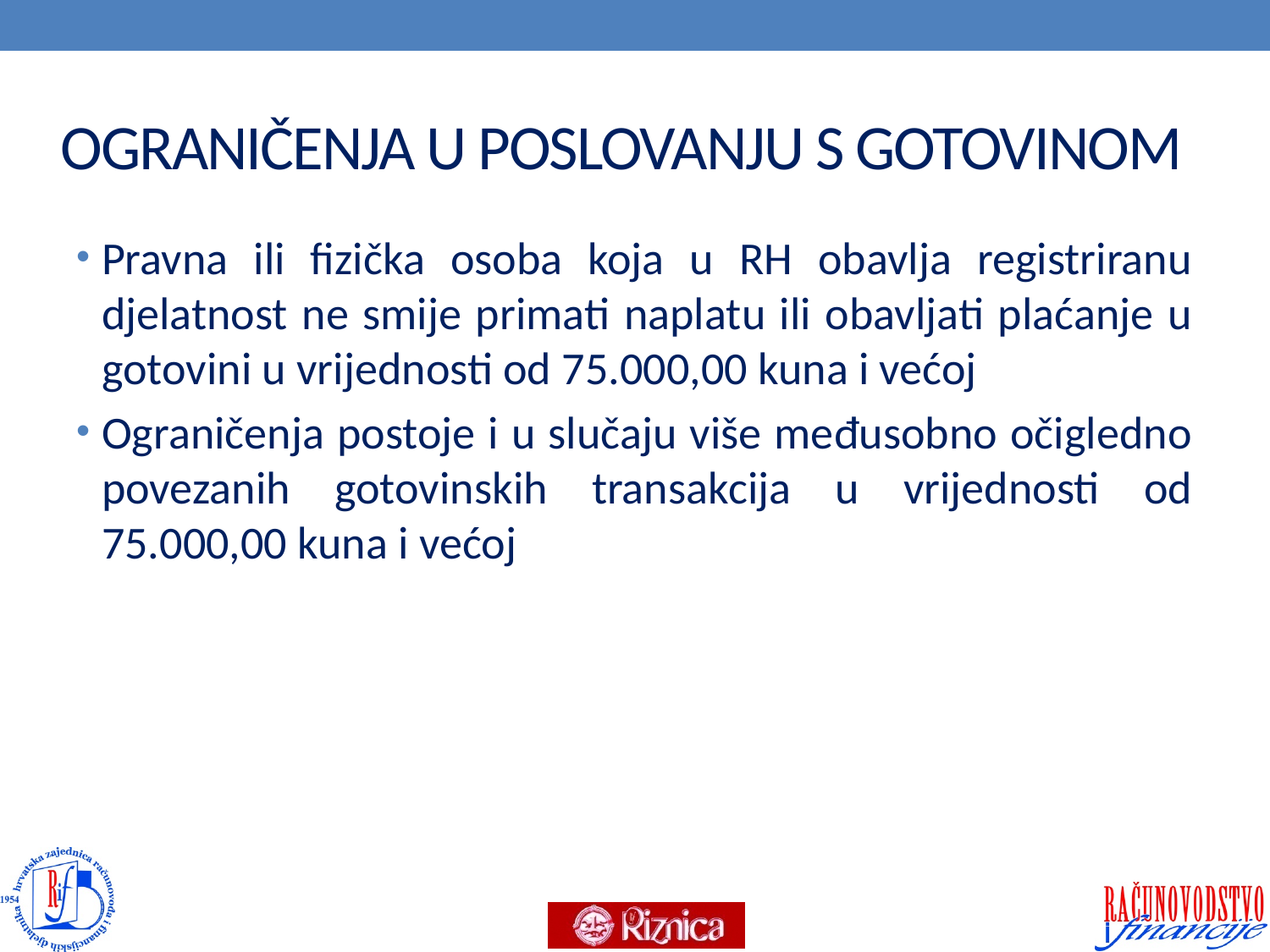

# OGRANIČENJA U POSLOVANJU S GOTOVINOM
Pravna ili fizička osoba koja u RH obavlja registriranu djelatnost ne smije primati naplatu ili obavljati plaćanje u gotovini u vrijednosti od 75.000,00 kuna i većoj
Ograničenja postoje i u slučaju više međusobno očigledno povezanih gotovinskih transakcija u vrijednosti od 75.000,00 kuna i većoj